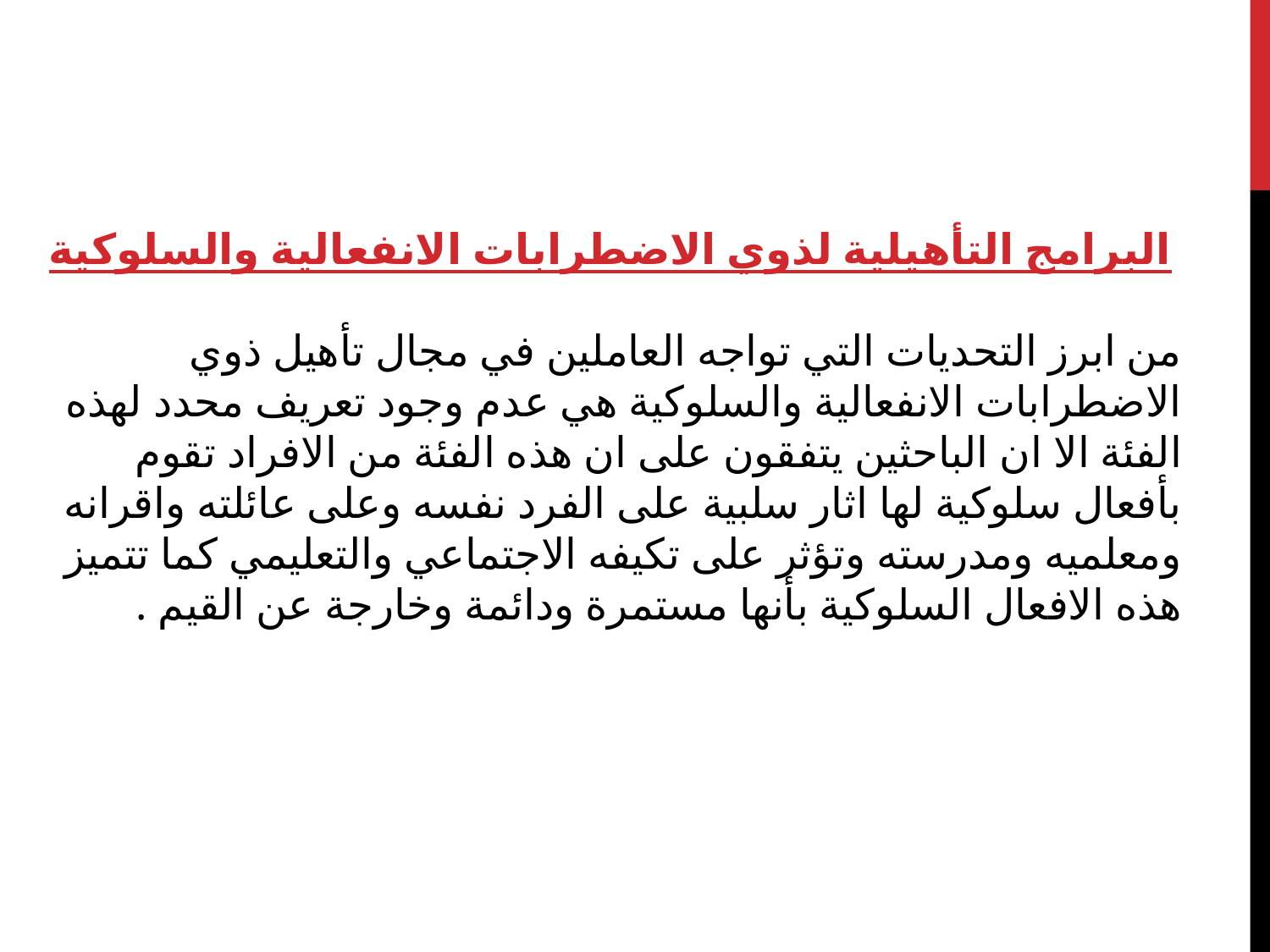

البرامج التأهيلية لذوي الاضطرابات الانفعالية والسلوكية

من ابرز التحديات التي تواجه العاملين في مجال تأهيل ذوي الاضطرابات الانفعالية والسلوكية هي عدم وجود تعريف محدد لهذه الفئة الا ان الباحثين يتفقون على ان هذه الفئة من الافراد تقوم بأفعال سلوكية لها اثار سلبية على الفرد نفسه وعلى عائلته واقرانه ومعلميه ومدرسته وتؤثر على تكيفه الاجتماعي والتعليمي كما تتميز هذه الافعال السلوكية بأنها مستمرة ودائمة وخارجة عن القيم .